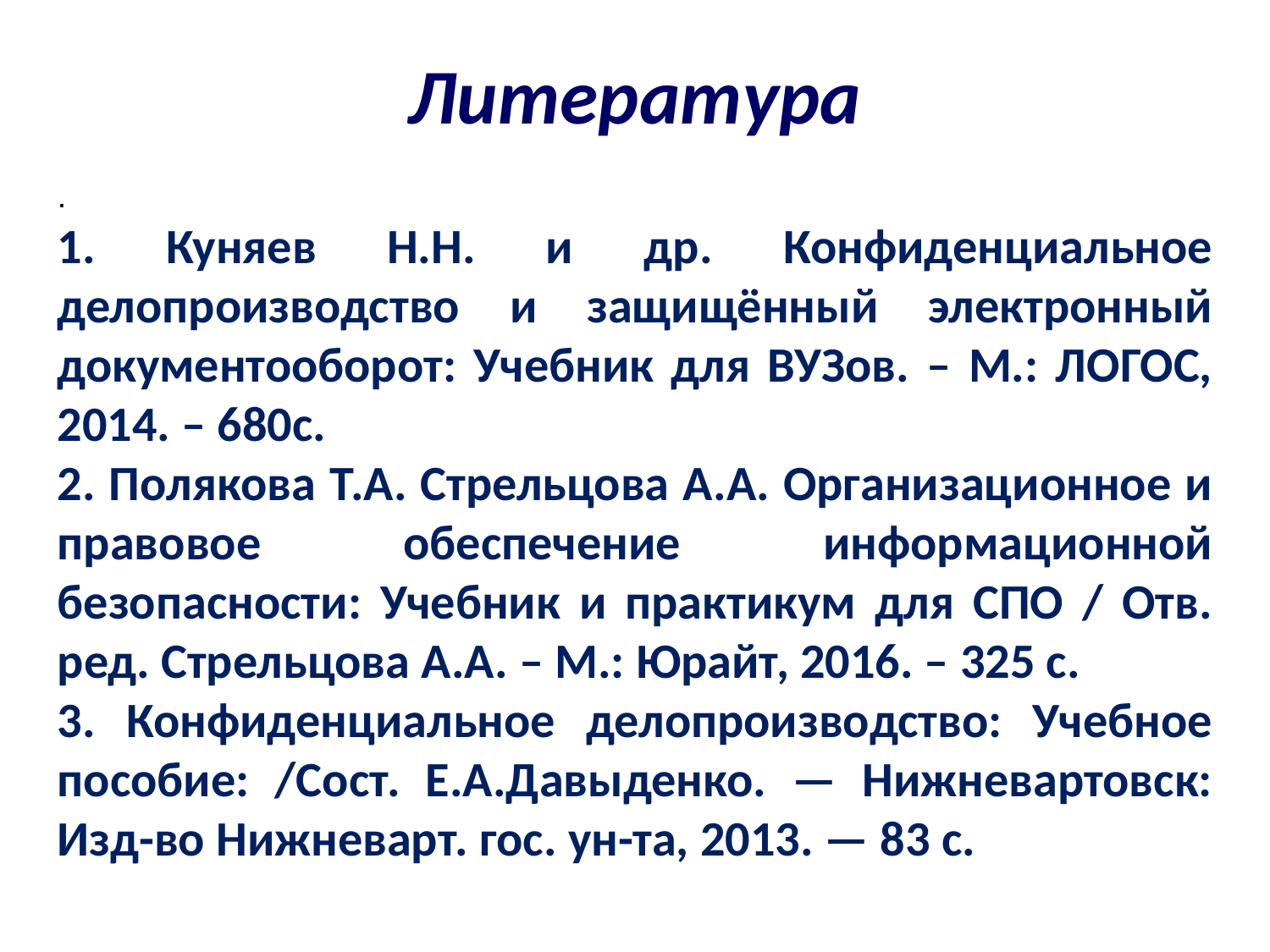

# Литература
.
1. Куняев Н.Н. и др. Конфиденциальное делопроизводство и защищённый электронный документооборот: Учебник для ВУЗов. – М.: ЛОГОС, 2014. – 680с.
2. Полякова Т.А. Стрельцова А.А. Организационное и правовое обеспечение информационной безопасности: Учебник и практикум для СПО / Отв. ред. Стрельцова А.А. – М.: Юрайт, 2016. – 325 с.
3. Конфиденциальное делопроизводство: Учебное пособие: /Сост. Е.А.Давыденко. — Нижневартовск: Изд-во Нижневарт. гос. ун-та, 2013. — 83 с.